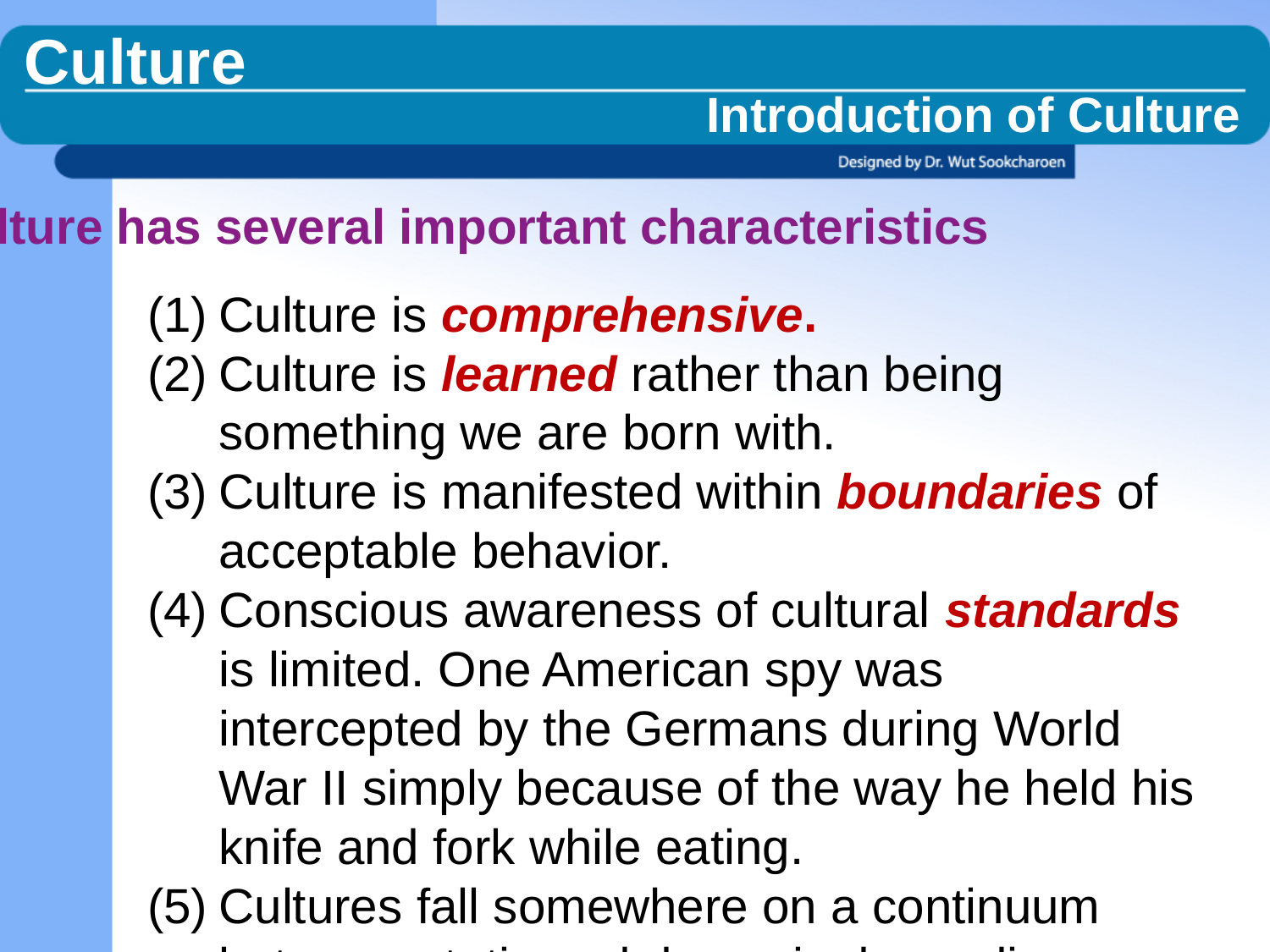

Culture
Introduction of Culture
Culture has several important characteristics
Culture is comprehensive.
Culture is learned rather than being something we are born with.
Culture is manifested within boundaries of acceptable behavior.
Conscious awareness of cultural standards is limited. One American spy was intercepted by the Germans during World War II simply because of the way he held his knife and fork while eating.
Cultures fall somewhere on a continuum between static and dynamic depending on how quickly they accept change.